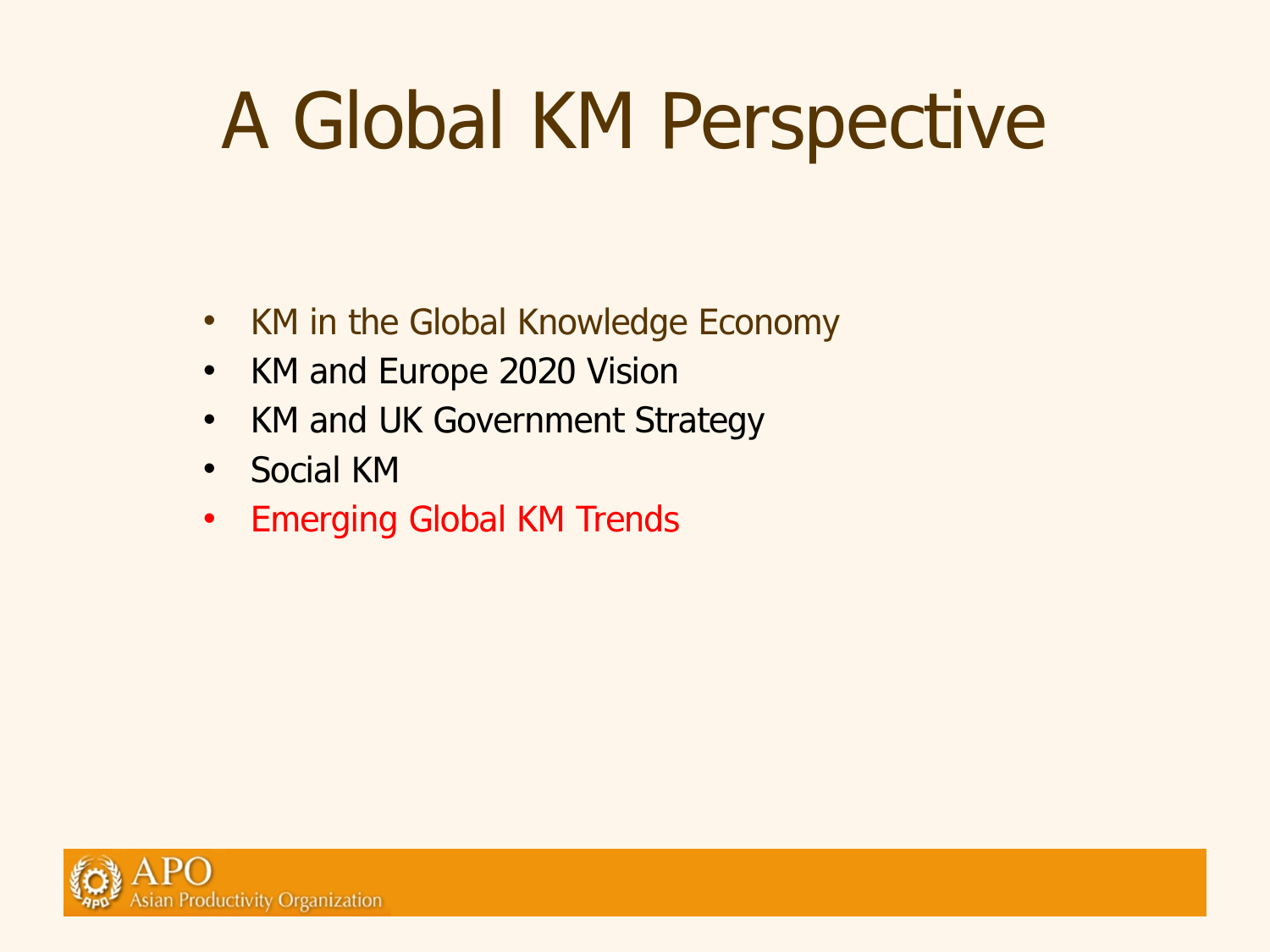

# A Global KM Perspective

KM in the Global Knowledge Economy
KM and Europe 2020 Vision
KM and UK Government Strategy
Social KM
Emerging Global KM Trends